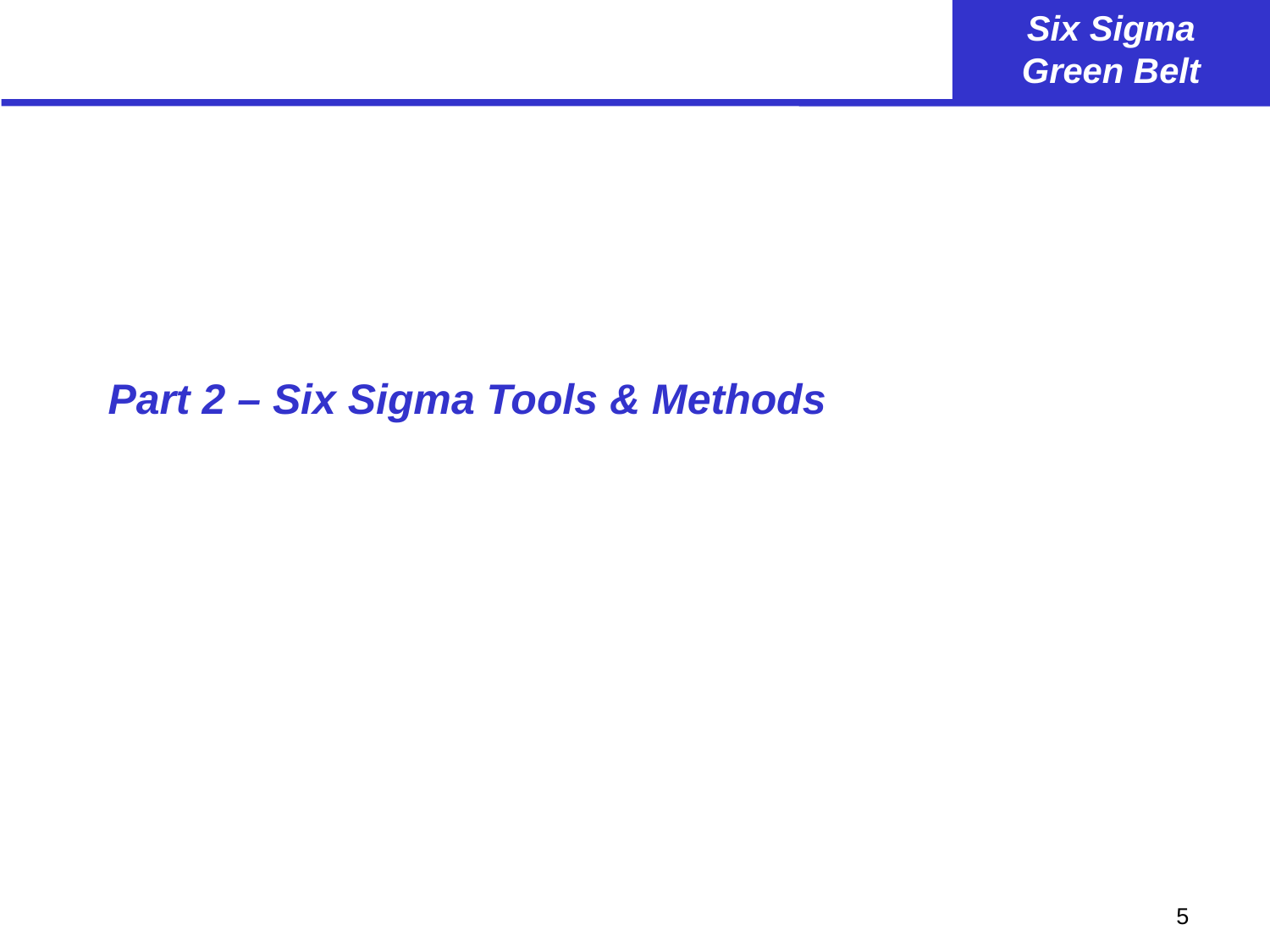

# Part 2 – Six Sigma Tools & Methods